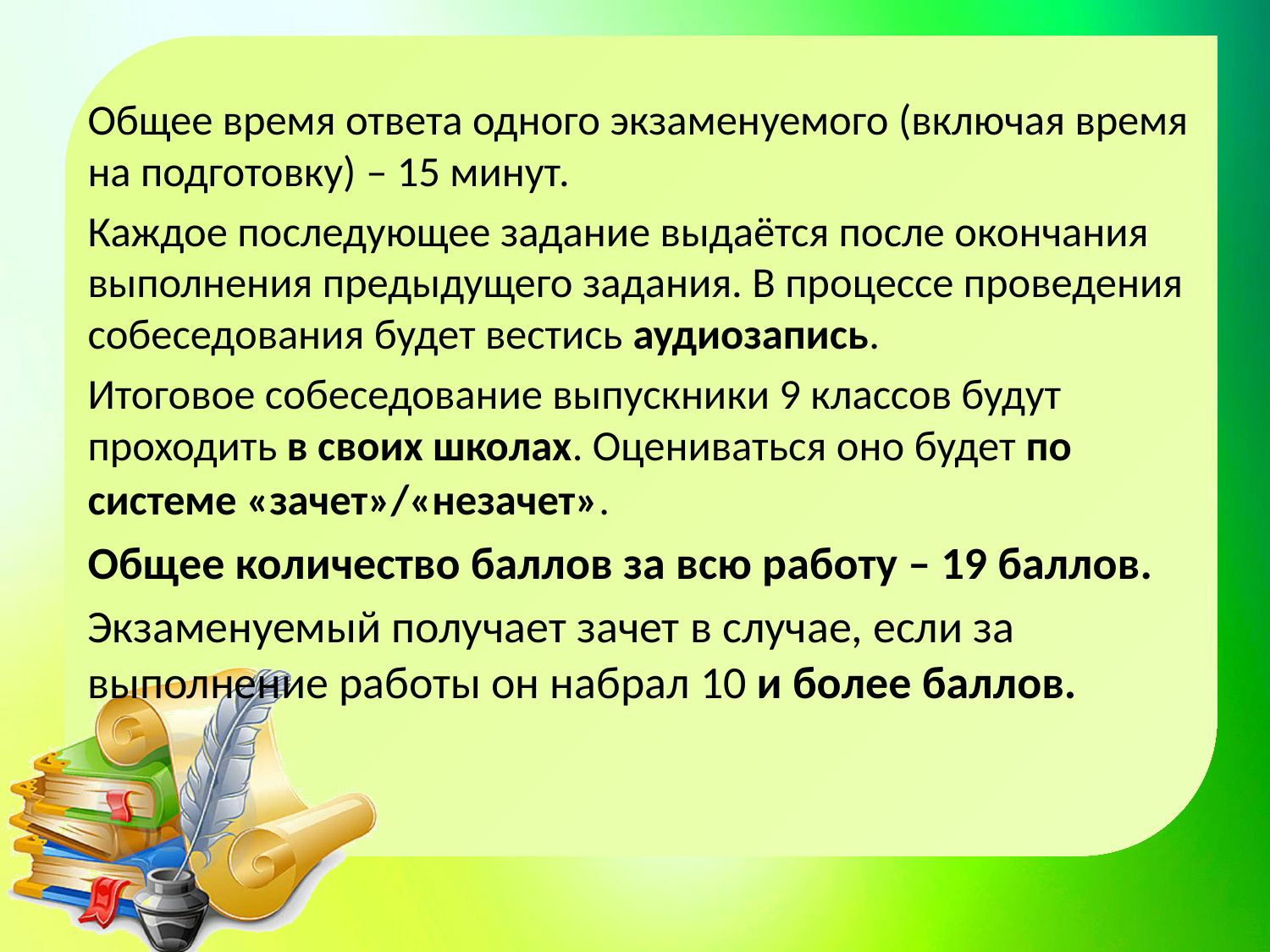

Общее время ответа одного экзаменуемого (включая время на подготовку) – 15 минут.
Каждое последующее задание выдаётся после окончания выполнения предыдущего задания. В процессе проведения собеседования будет вестись аудиозапись.
Итоговое собеседование выпускники 9 классов будут проходить в своих школах. Оцениваться оно будет по системе «зачет»/«незачет».
Общее количество баллов за всю работу – 19 баллов.
Экзаменуемый получает зачет в случае, если за выполнение работы он набрал 10 и более баллов.